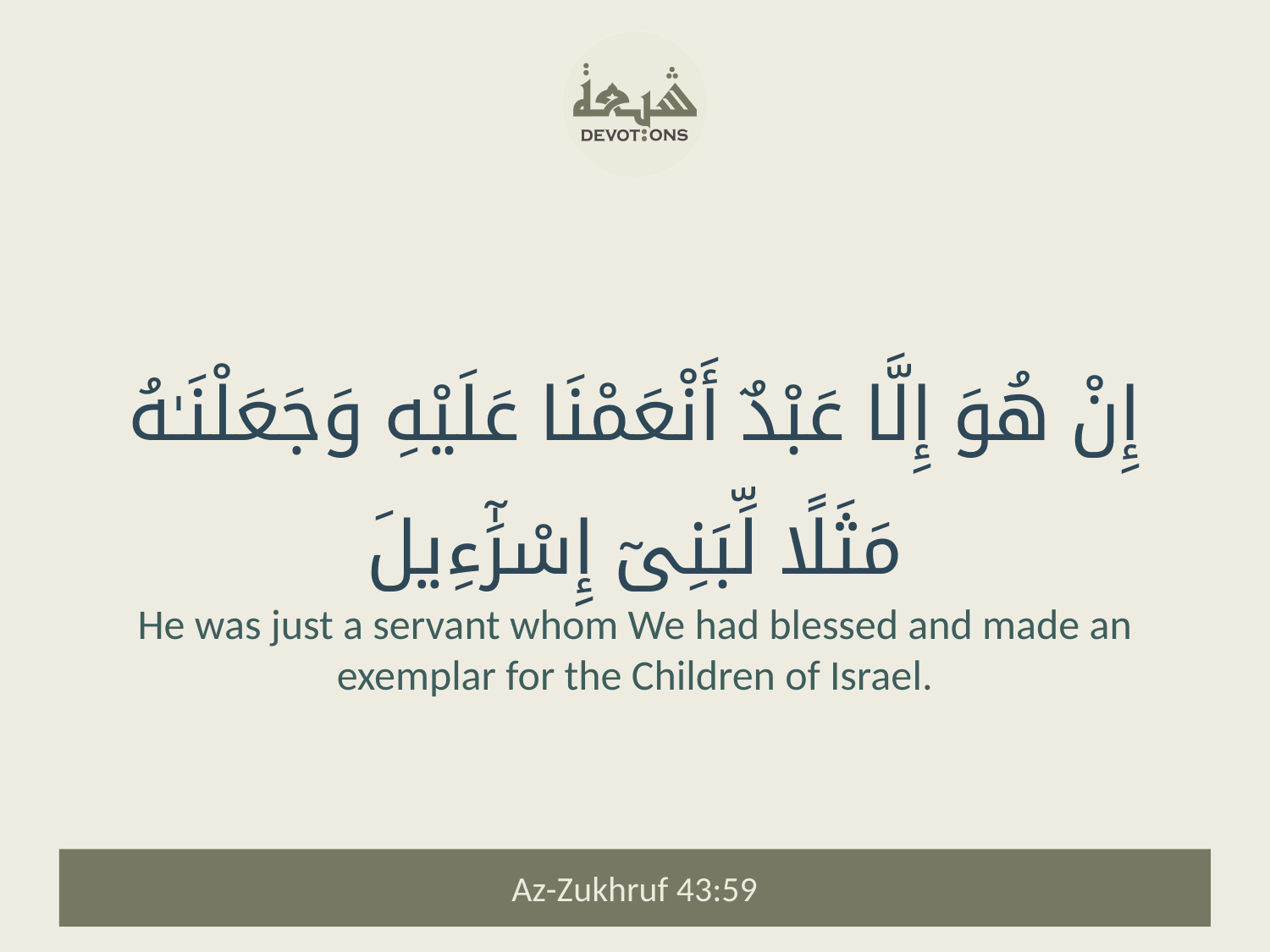

إِنْ هُوَ إِلَّا عَبْدٌ أَنْعَمْنَا عَلَيْهِ وَجَعَلْنَـٰهُ مَثَلًا لِّبَنِىٓ إِسْرَٰٓءِيلَ
He was just a servant whom We had blessed and made an exemplar for the Children of Israel.
Az-Zukhruf 43:59